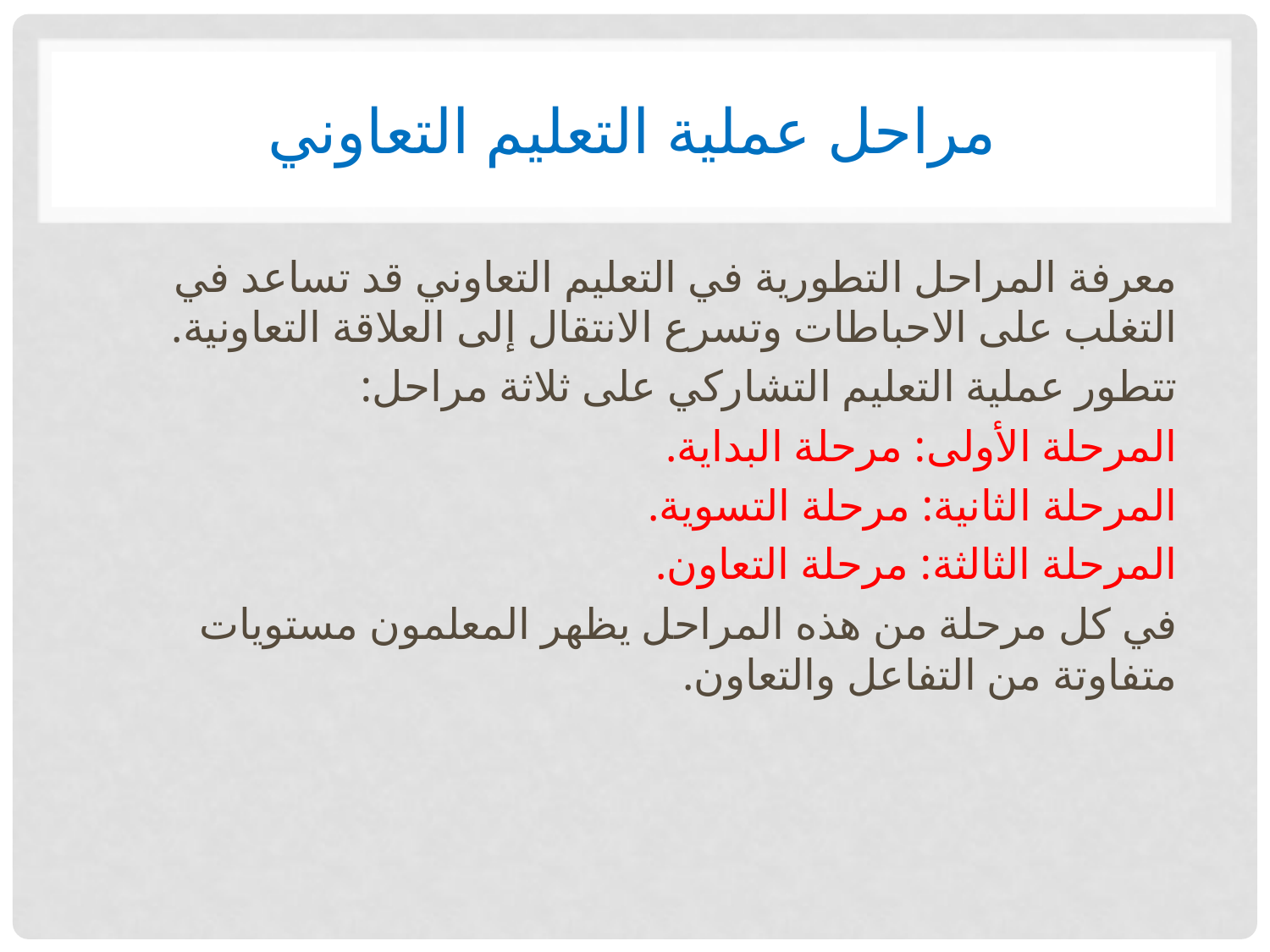

# مراحل عملية التعليم التعاوني
معرفة المراحل التطورية في التعليم التعاوني قد تساعد في التغلب على الاحباطات وتسرع الانتقال إلى العلاقة التعاونية.
تتطور عملية التعليم التشاركي على ثلاثة مراحل:
المرحلة الأولى: مرحلة البداية.
المرحلة الثانية: مرحلة التسوية.
المرحلة الثالثة: مرحلة التعاون.
في كل مرحلة من هذه المراحل يظهر المعلمون مستويات متفاوتة من التفاعل والتعاون.